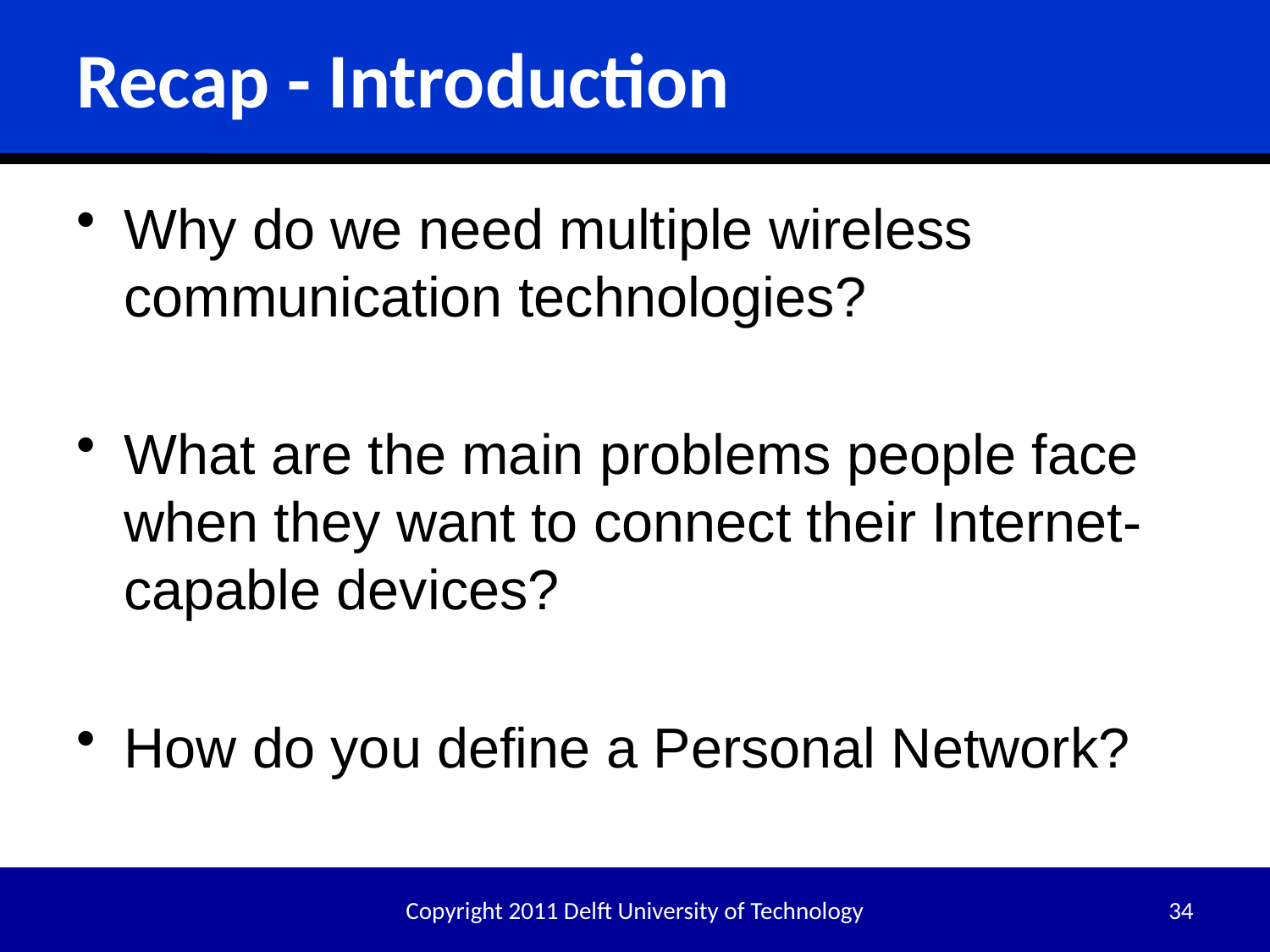

# Recap - Introduction
Why do we need multiple wireless communication technologies?

What are the main problems people face when they want to connect their Internet-capable devices?

How do you define a Personal Network?
Copyright 2011 Delft University of Technology
34